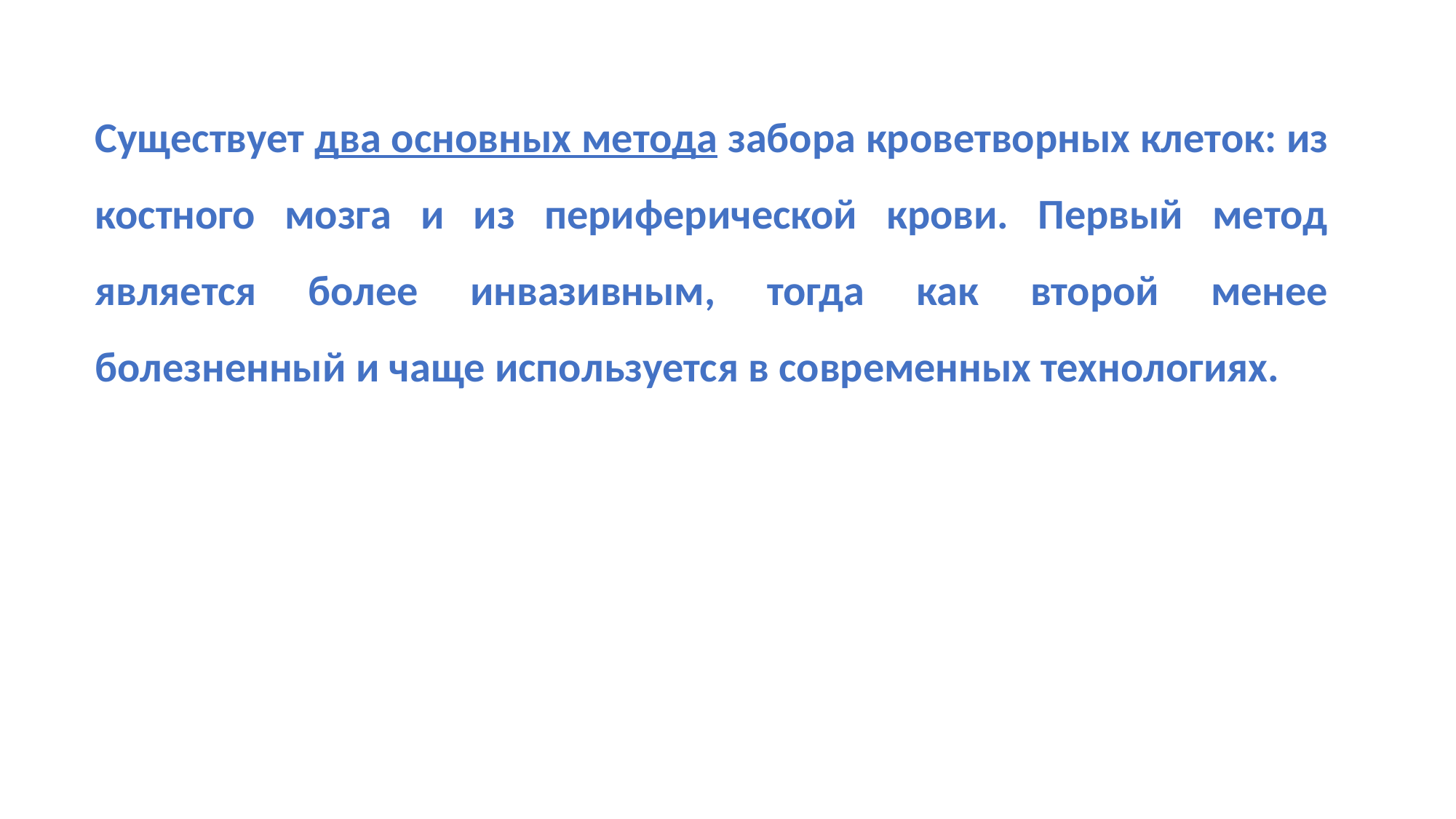

Существует два основных метода забора кроветворных клеток: из костного мозга и из периферической крови. Первый метод является более инвазивным, тогда как второй менее болезненный и чаще используется в современных технологиях.